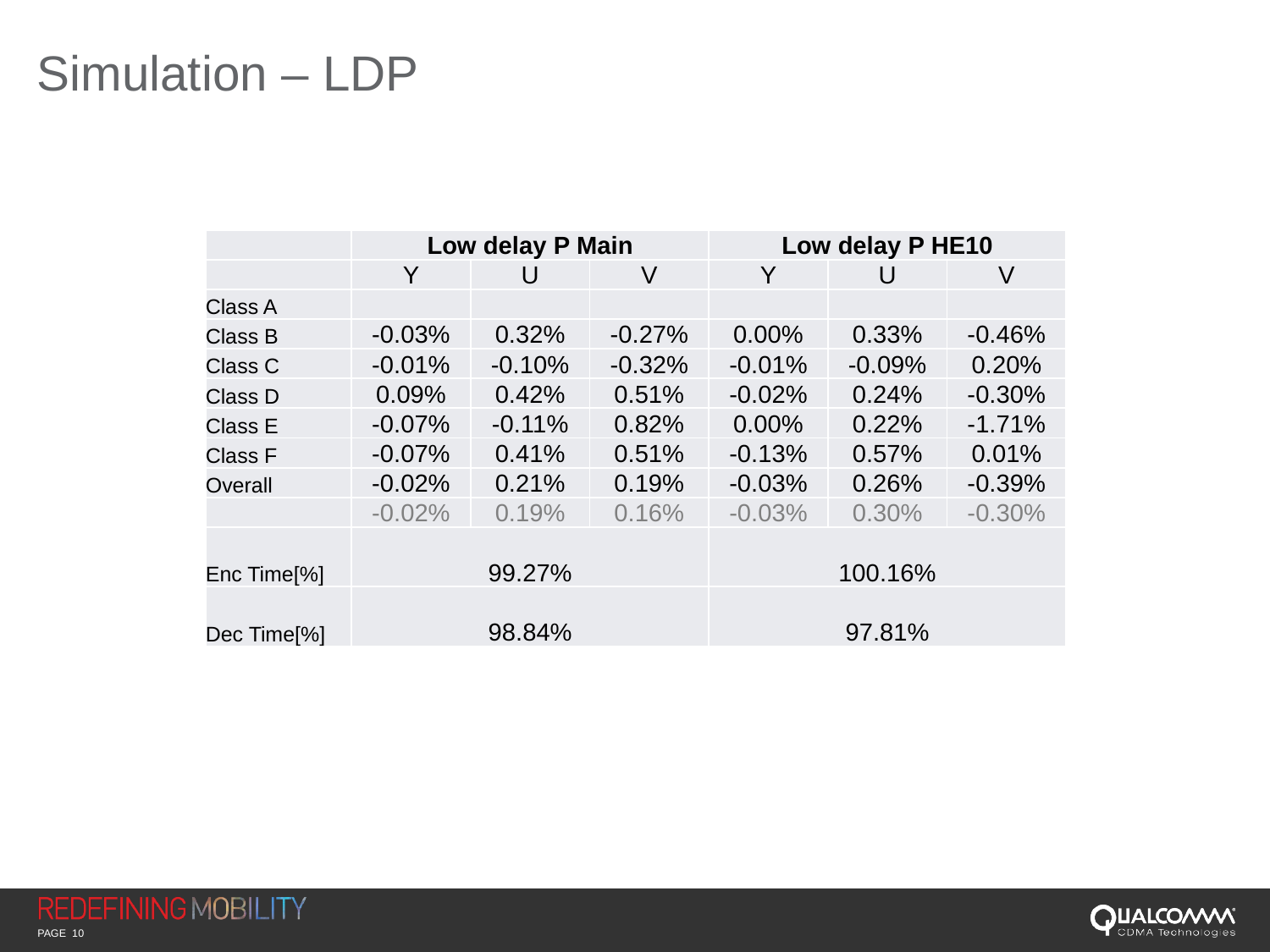

# Simulation – LDP
|  | Low delay P Main |  |  | Low delay P HE10 |  |  |
| --- | --- | --- | --- | --- | --- | --- |
|  | Y | U | V | Y | U | V |
| Class A |  |  |  |  |  |  |
| Class B | -0.03% | 0.32% | -0.27% | 0.00% | 0.33% | -0.46% |
| Class C | -0.01% | -0.10% | -0.32% | -0.01% | -0.09% | 0.20% |
| Class D | 0.09% | 0.42% | 0.51% | -0.02% | 0.24% | -0.30% |
| Class E | -0.07% | -0.11% | 0.82% | 0.00% | 0.22% | -1.71% |
| Class F | -0.07% | 0.41% | 0.51% | -0.13% | 0.57% | 0.01% |
| Overall | -0.02% | 0.21% | 0.19% | -0.03% | 0.26% | -0.39% |
|  | -0.02% | 0.19% | 0.16% | -0.03% | 0.30% | -0.30% |
| Enc Time[%] | 99.27% |  |  | 100.16% |  |  |
| Dec Time[%] | 98.84% |  |  | 97.81% |  |  |